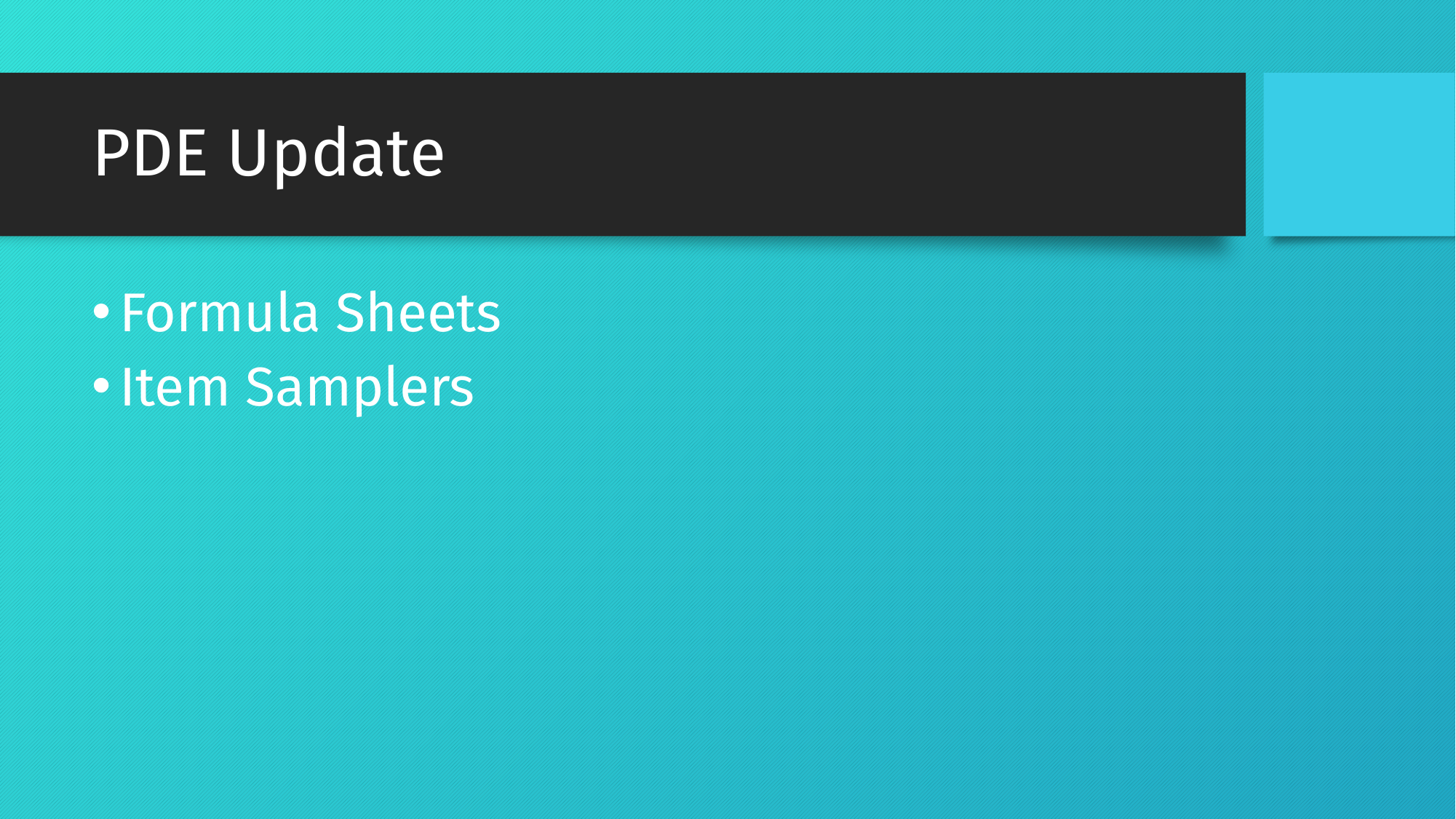

# PDE Update
Formula Sheets
Item Samplers